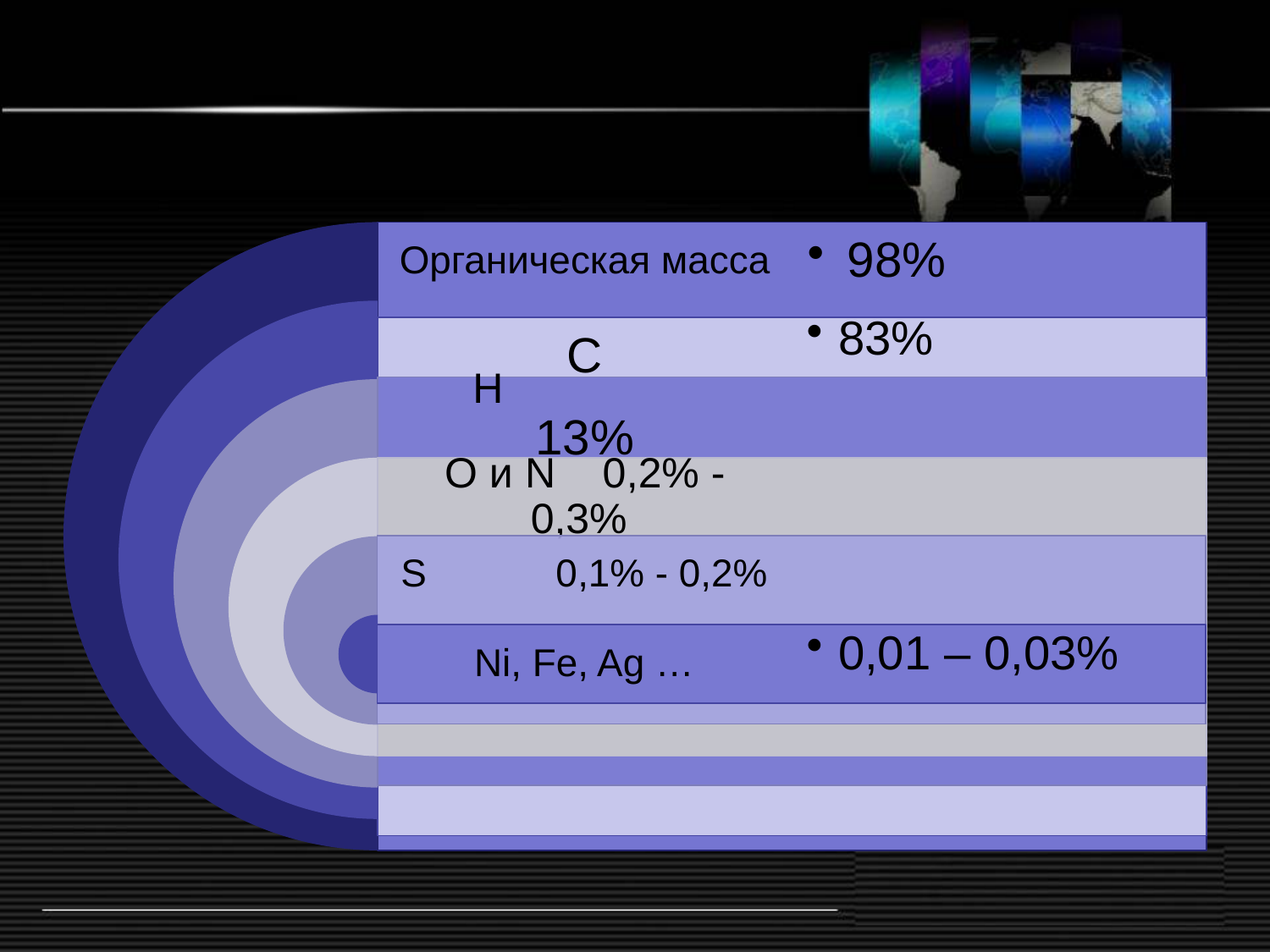

Органическая масса
С
    Н                    13%
О и N    0,2% - 0,3%
S            0,1% - 0,2%
Ni, Fe, Ag …
98%
83%
0,01 – 0,03%